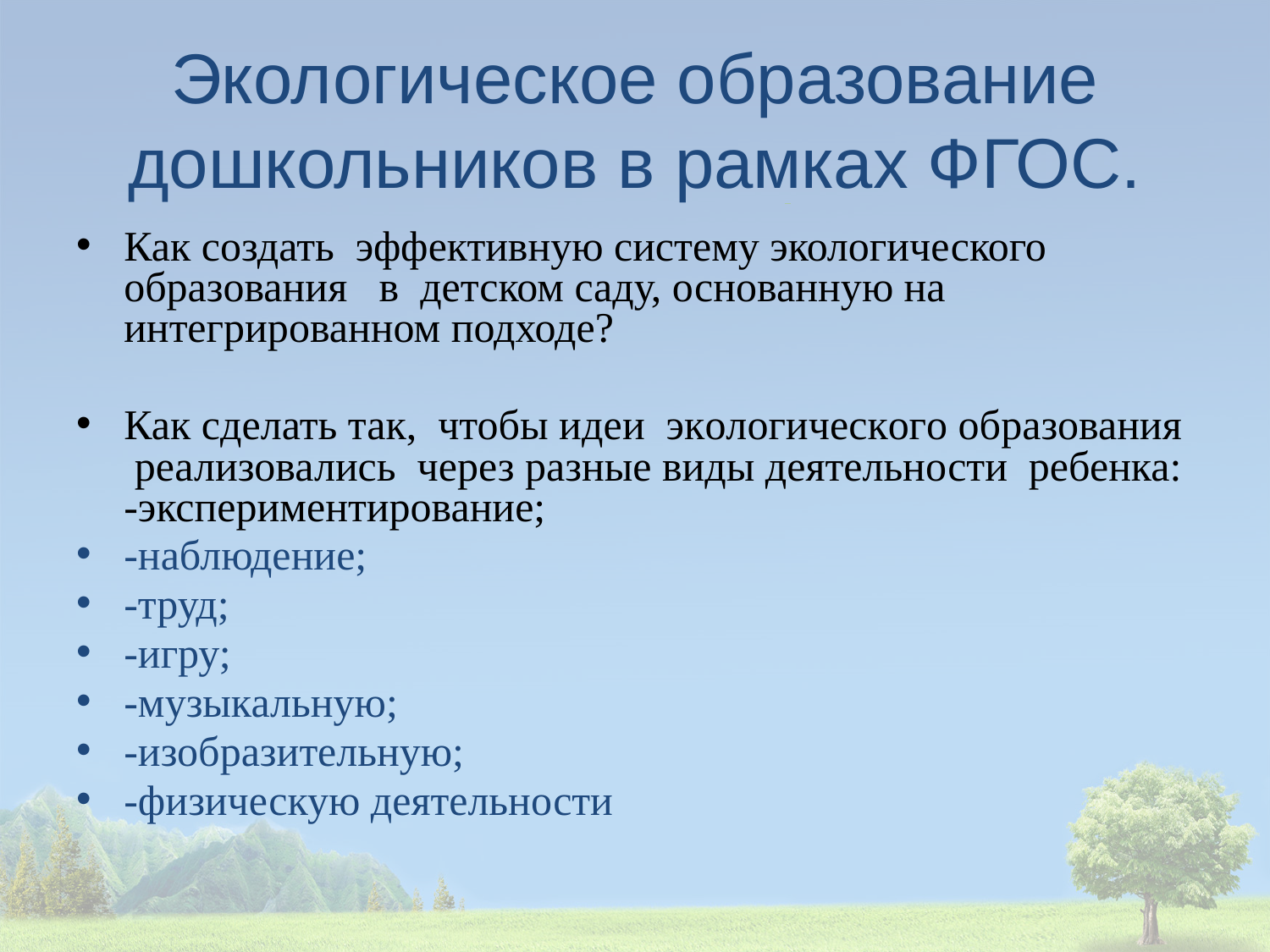

# Экологическое образование дошкольников в рамках ФГОС.
Как сoздать  эффeктивнyю систему экологического образования   в  детском саду, основанную на интегрированном подходе?

Как сделать так,  чтобы идeи  экoлoгичeскoгo oбpазoвания   реализовались  через разные виды деятельности  ребенка: -экспериментирование;
-наблюдение;
-труд;
-игру;
-музыкальную;
-изобразительную;
-физическую деятельности